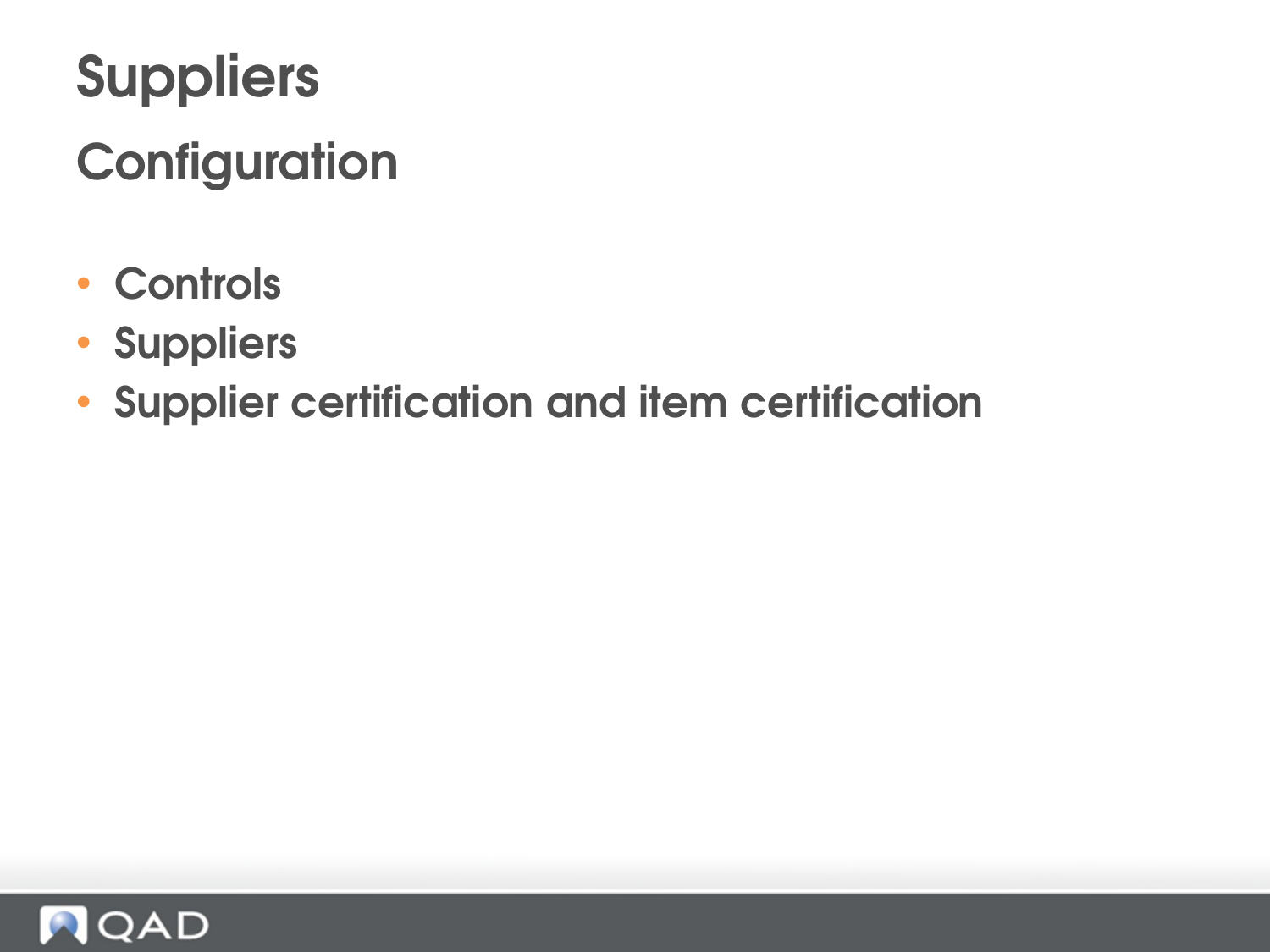

# Suppliers
Configuration

  Controls
  Suppliers
  Supplier certification and item certification